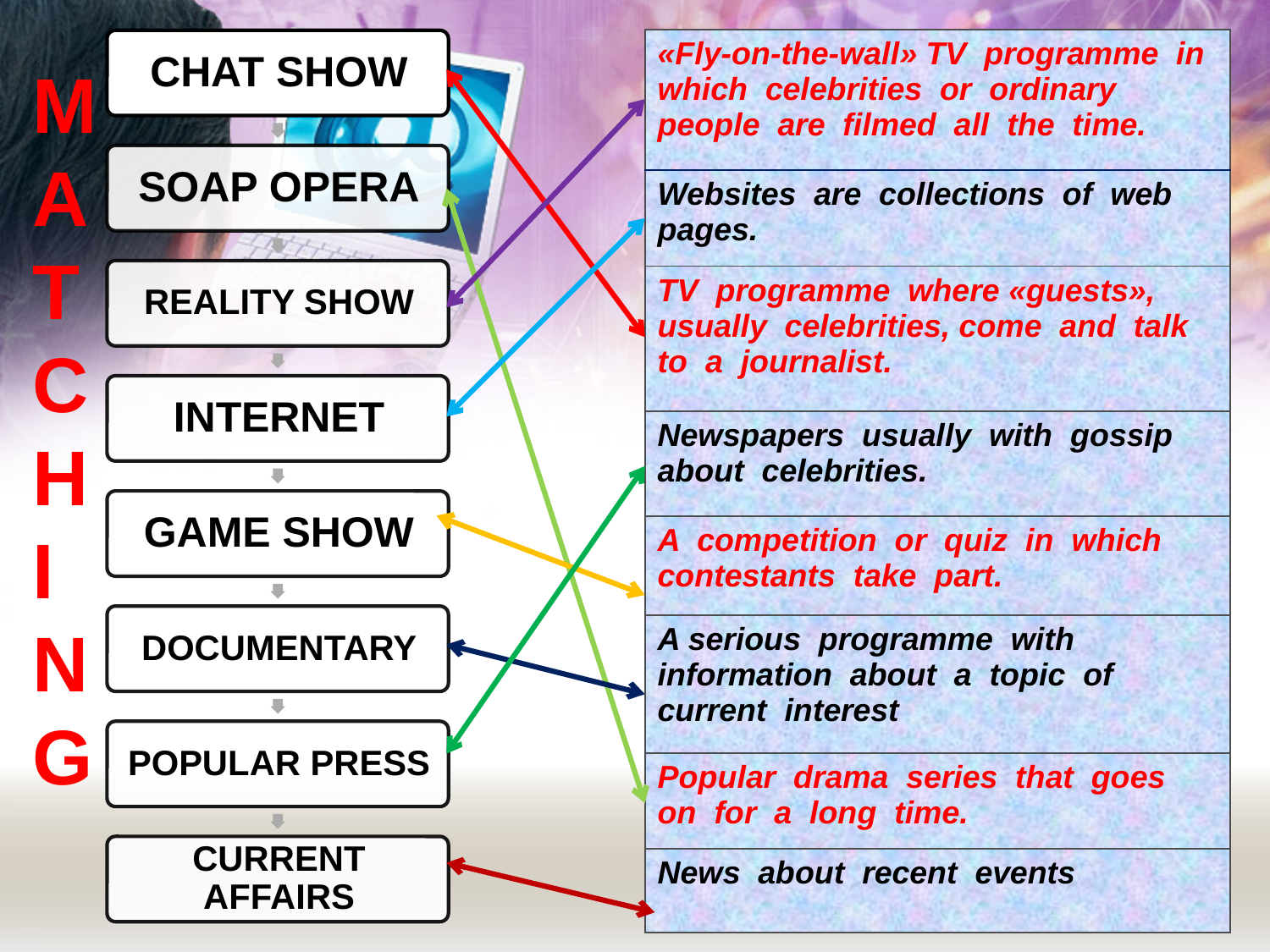

| «Fly-on-the-wall» TV programme in which celebrities or ordinary people are filmed all the time. |
| --- |
| Websites are collections of web pages. |
| TV programme where «guests», usually celebrities, come and talk to a journalist. |
| Newspapers usually with gossip about celebrities. |
| A competition or quiz in which contestants take part. |
| A serious programme with information about a topic of current interest |
| Popular drama series that goes on for a long time. |
| News about recent events |
CHAT SHOW
SOAP OPERA
REALITY SHOW
INTERNET
GAME SHOW
DOCUMENTARY
POPULAR PRESS
CURRENT AFFAIRS
MATC
H
ING